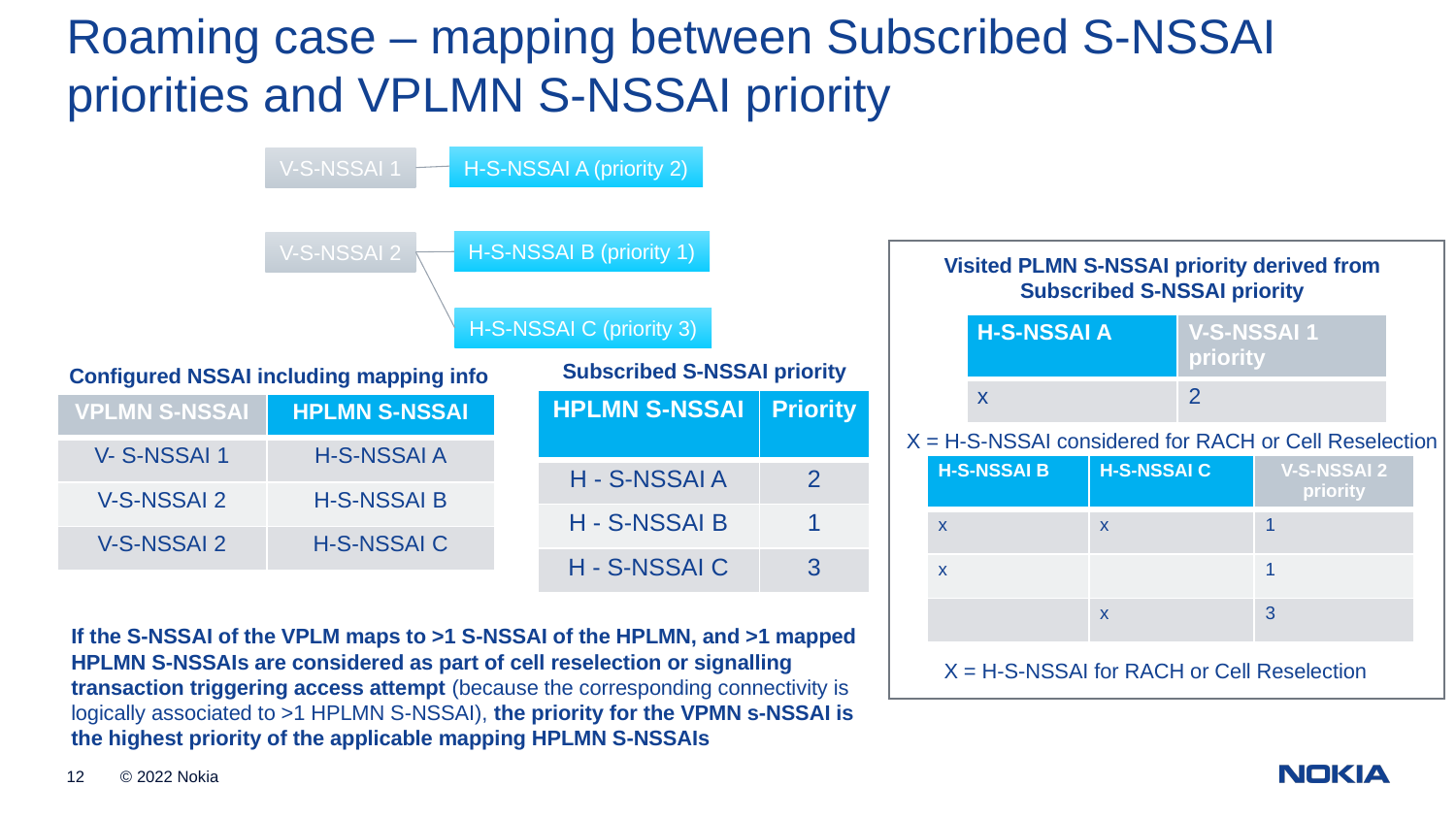

Roaming case – mapping between Subscribed S-NSSAI priorities and VPLMN S-NSSAI priority
H-S-NSSAI A (priority 2)
V-S-NSSAI 1
H-S-NSSAI B (priority 1)
V-S-NSSAI 2

Visited PLMN S-NSSAI priority derived from Subscribed S-NSSAI priority
H-S-NSSAI C (priority 3)
| H-S-NSSAI A | V-S-NSSAI 1 priority |
| --- | --- |
| x | 2 |
Subscribed S-NSSAI priority
Configured NSSAI including mapping info
| HPLMN S-NSSAI | Priority |
| --- | --- |
| H - S-NSSAI A | 2 |
| H - S-NSSAI B | 1 |
| H - S-NSSAI C | 3 |
| VPLMN S-NSSAI | HPLMN S-NSSAI |
| --- | --- |
| V- S-NSSAI 1 | H-S-NSSAI A |
| V-S-NSSAI 2 | H-S-NSSAI B |
| V-S-NSSAI 2 | H-S-NSSAI C |
X = H-S-NSSAI considered for RACH or Cell Reselection
| H-S-NSSAI B | H-S-NSSAI C | V-S-NSSAI 2 priority |
| --- | --- | --- |
| x | x | 1 |
| x |  | 1 |
|  | x | 3 |
If the S-NSSAI of the VPLM maps to >1 S-NSSAI of the HPLMN, and >1 mapped HPLMN S-NSSAIs are considered as part of cell reselection or signalling transaction triggering access attempt (because the corresponding connectivity is logically associated to >1 HPLMN S-NSSAI), the priority for the VPMN s-NSSAI is the highest priority of the applicable mapping HPLMN S-NSSAIs
X = H-S-NSSAI for RACH or Cell Reselection